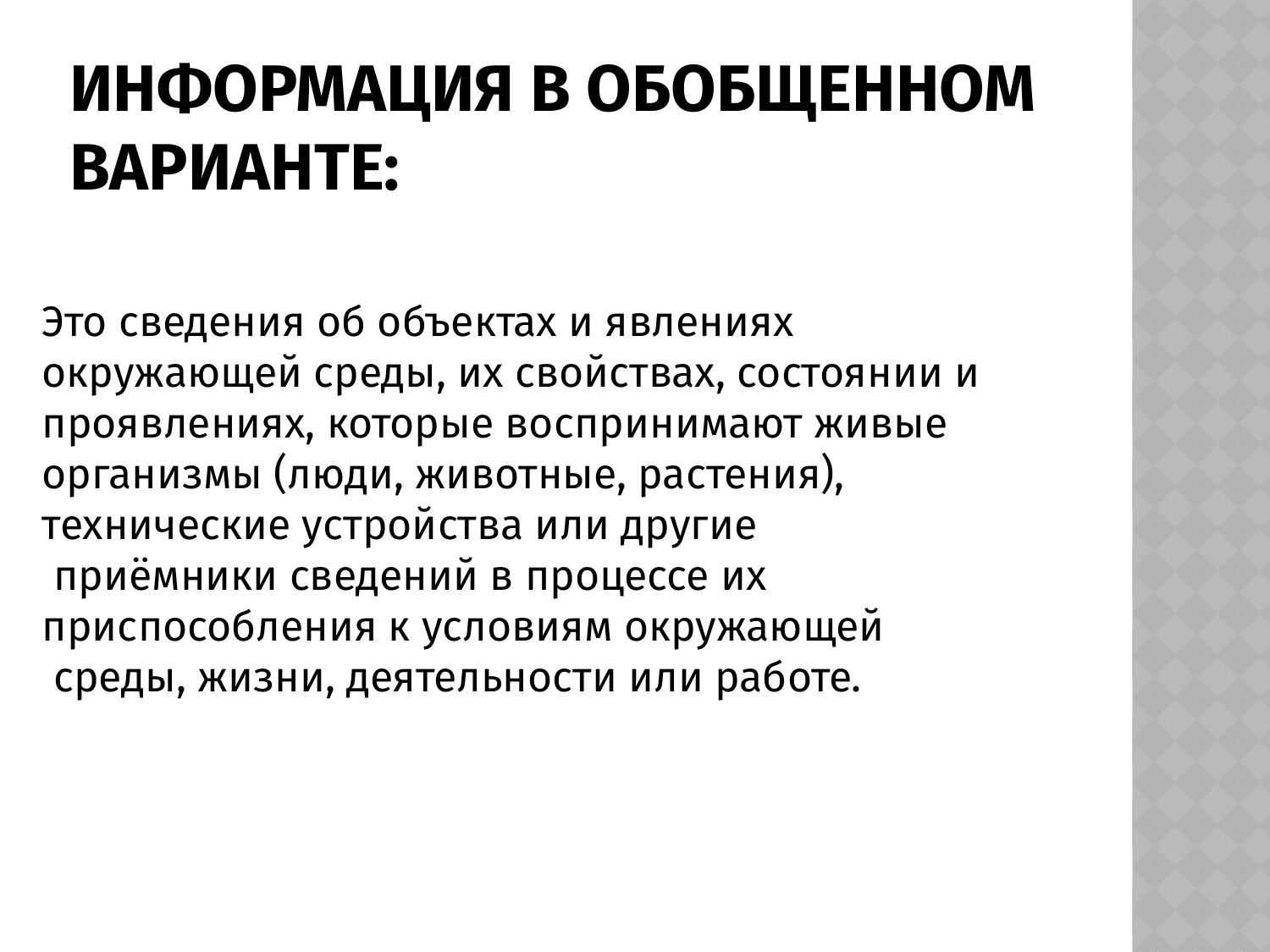

# Информация в обобщенном варианте:
Это сведения об объектах и явлениях окружающей среды, их свойствах, состоянии и проявлениях, которые воспринимают живые организмы (люди, животные, растения),
технические устройства или другие
 приёмники сведений в процессе их приспособления к условиям окружающей
 среды, жизни, деятельности или работе.